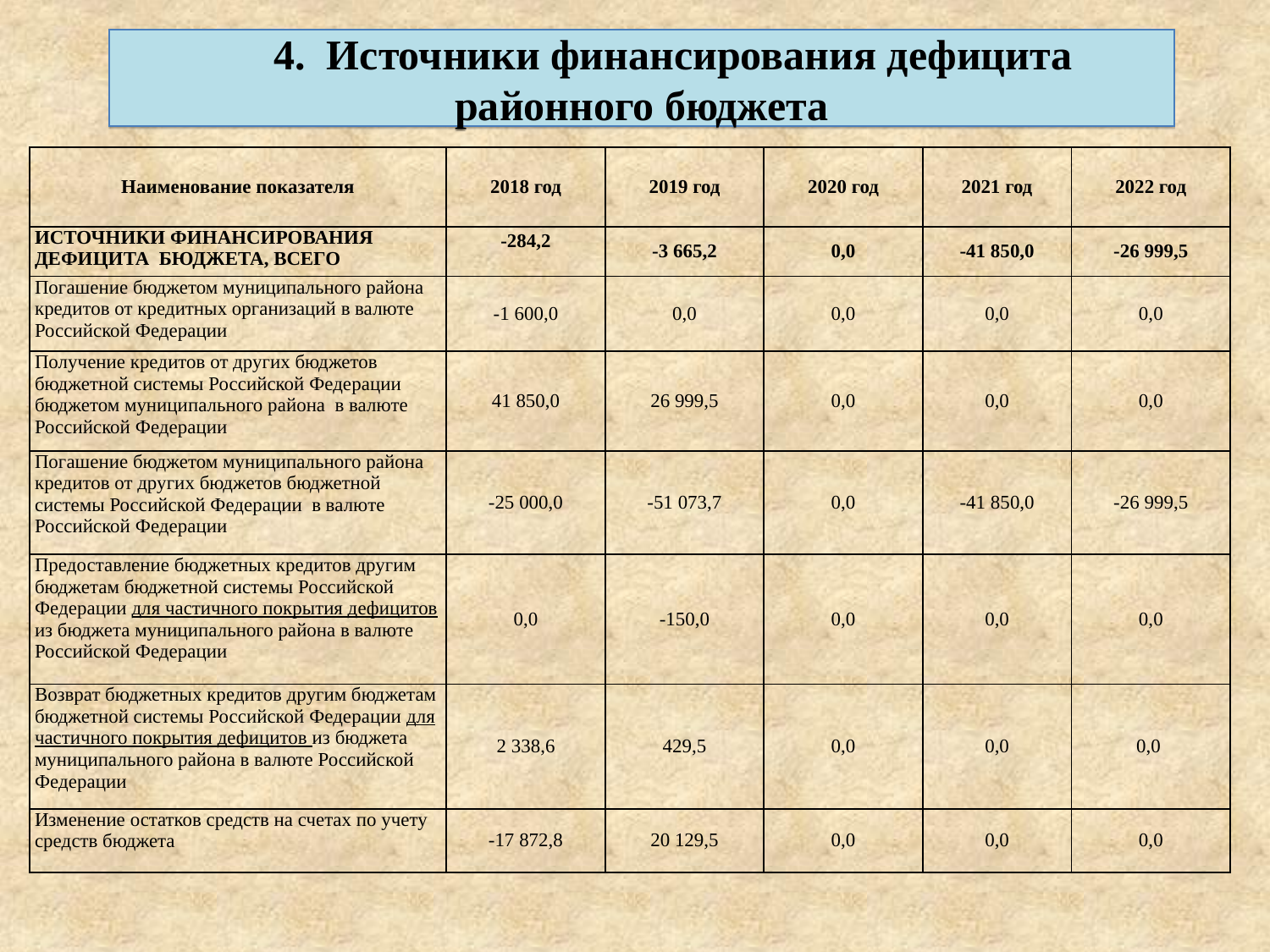

4.  Источники финансирования дефицита районного бюджета

| Наименование показателя | 2018 год | 2019 год | 2020 год | 2021 год | 2022 год |
| --- | --- | --- | --- | --- | --- |
| ИСТОЧНИКИ ФИНАНСИРОВАНИЯ ДЕФИЦИТА БЮДЖЕТА, ВСЕГО | -284,2 | -3 665,2 | 0,0 | -41 850,0 | -26 999,5 |
| Погашение бюджетом муниципального района кредитов от кредитных организаций в валюте Российской Федерации | -1 600,0 | 0,0 | 0,0 | 0,0 | 0,0 |
| Получение кредитов от других бюджетов бюджетной системы Российской Федерации бюджетом муниципального района в валюте Российской Федерации | 41 850,0 | 26 999,5 | 0,0 | 0,0 | 0,0 |
| Погашение бюджетом муниципального района кредитов от других бюджетов бюджетной системы Российской Федерации в валюте Российской Федерации | -25 000,0 | -51 073,7 | 0,0 | -41 850,0 | -26 999,5 |
| Предоставление бюджетных кредитов другим бюджетам бюджетной системы Российской Федерации для частичного покрытия дефицитов из бюджета муниципального района в валюте Российской Федерации | 0,0 | -150,0 | 0,0 | 0,0 | 0,0 |
| Возврат бюджетных кредитов другим бюджетам бюджетной системы Российской Федерации для частичного покрытия дефицитов из бюджета муниципального района в валюте Российской Федерации | 2 338,6 | 429,5 | 0,0 | 0,0 | 0,0 |
| Изменение остатков средств на счетах по учету средств бюджета | -17 872,8 | 20 129,5 | 0,0 | 0,0 | 0,0 |